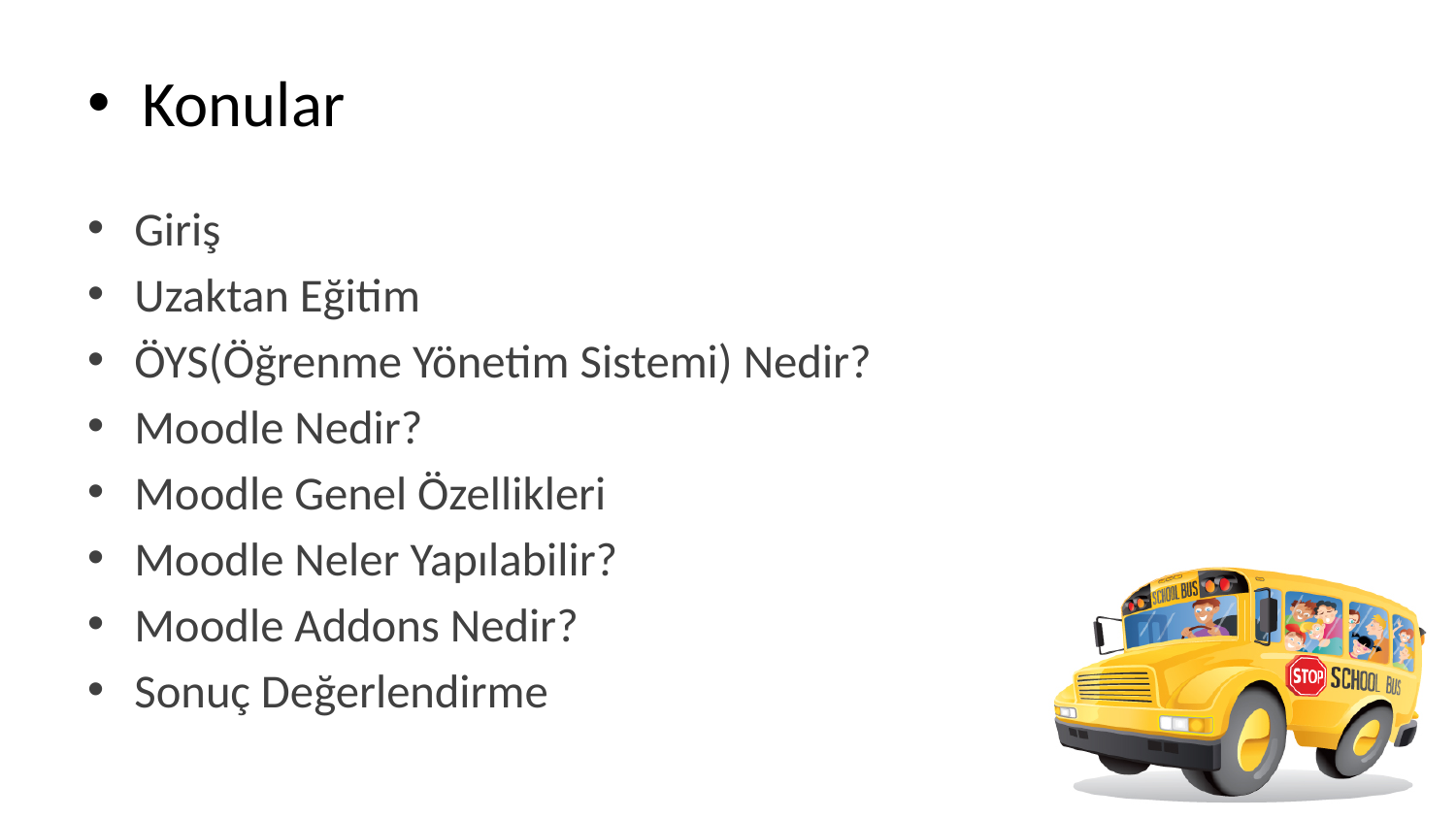

Konular
Giriş
Uzaktan Eğitim
ÖYS(Öğrenme Yönetim Sistemi) Nedir?
Moodle Nedir?
Moodle Genel Özellikleri
Moodle Neler Yapılabilir?
Moodle Addons Nedir?
Sonuç Değerlendirme